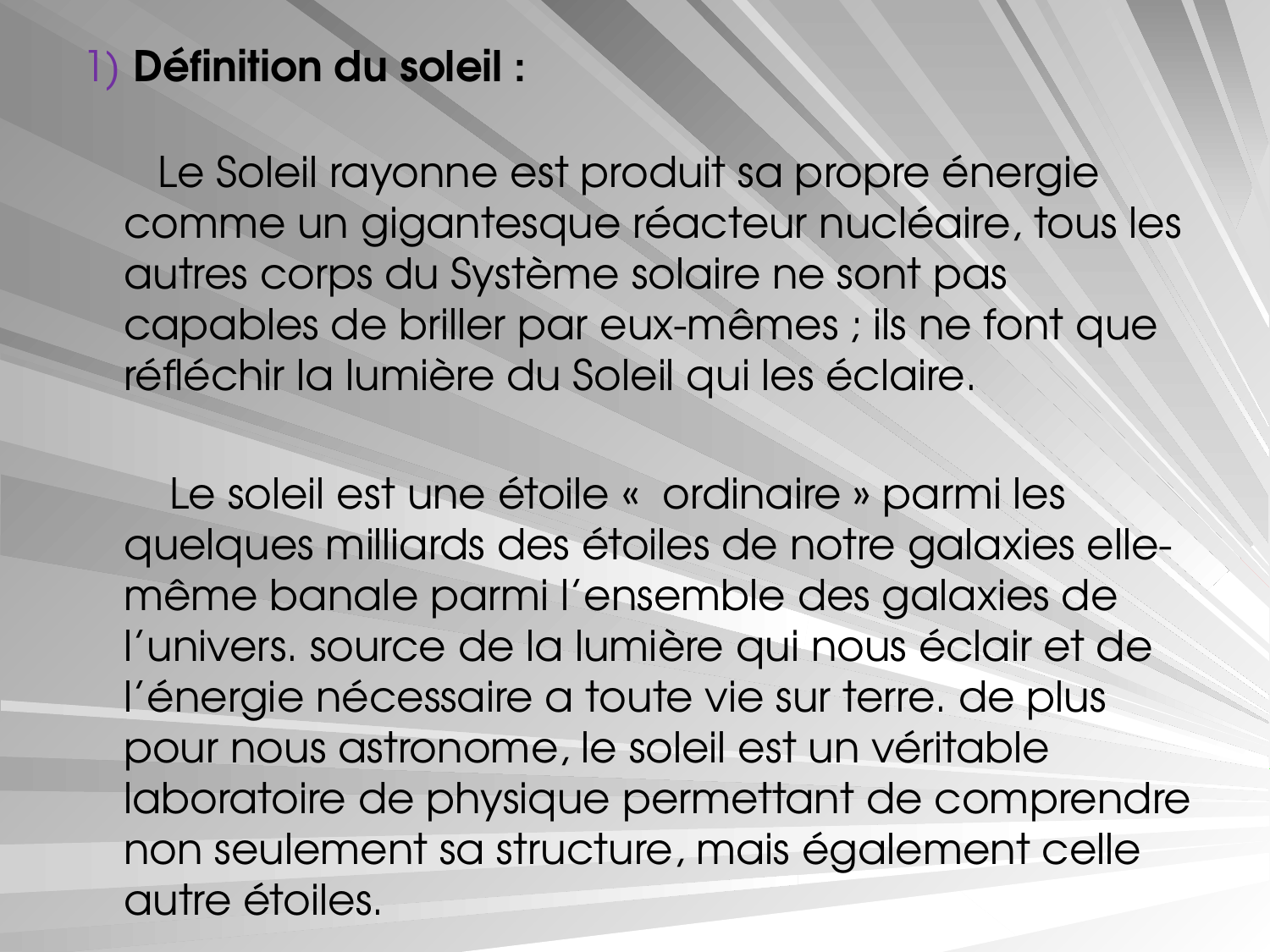

# 1) Définition du soleil :
       Le Soleil rayonne est produit sa propre énergie comme un gigantesque réacteur nucléaire, tous les autres corps du Système solaire ne sont pas capables de briller par eux-mêmes ; ils ne font que réfléchir la lumière du Soleil qui les éclaire.

        Le soleil est une étoile «  ordinaire » parmi les quelques milliards des étoiles de notre galaxies elle-même banale parmi l’ensemble des galaxies de l’univers. source de la lumière qui nous éclair et de l’énergie nécessaire a toute vie sur terre. de plus pour nous astronome, le soleil est un véritable laboratoire de physique permettant de comprendre non seulement sa structure, mais également celle autre étoiles.